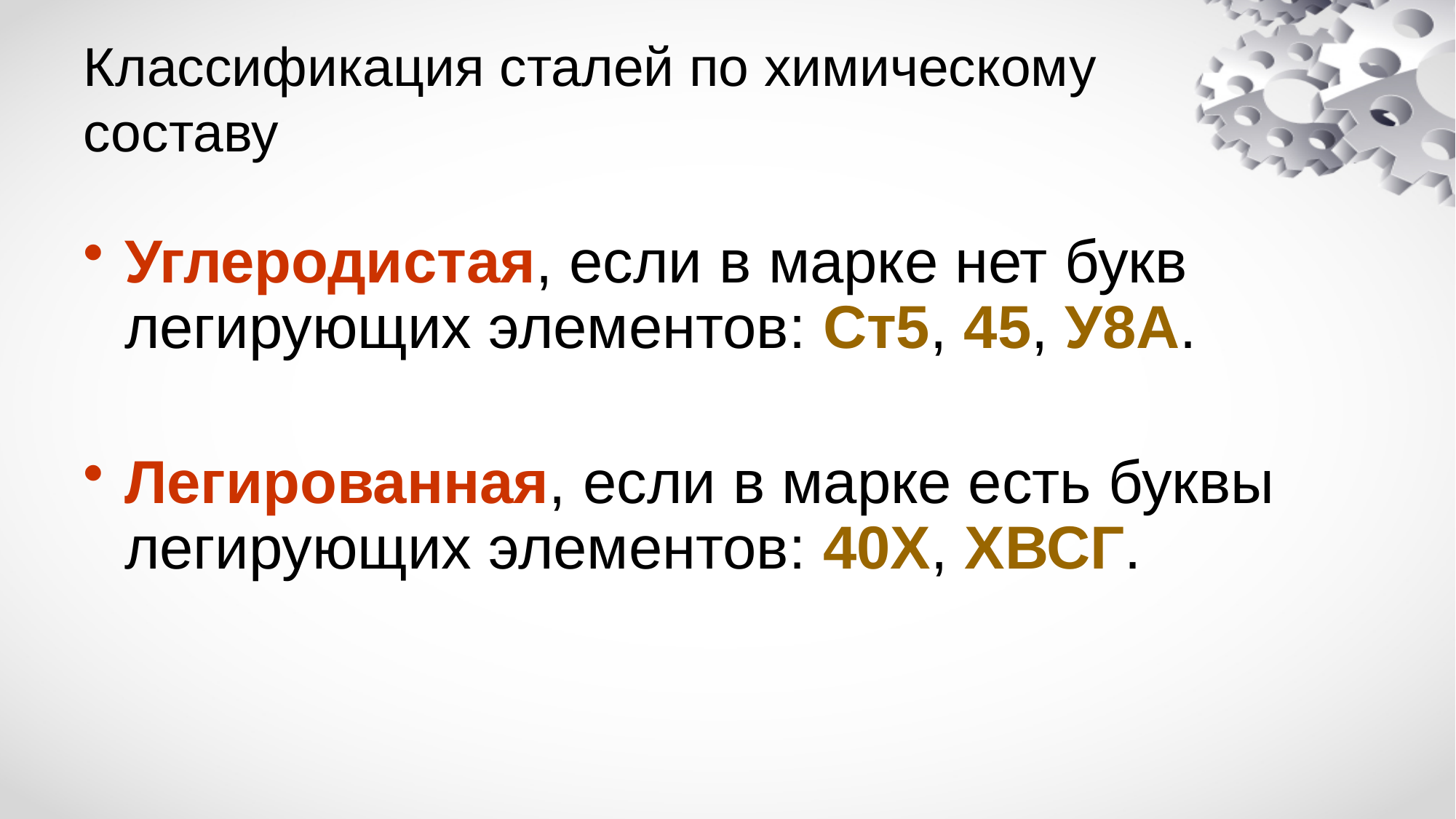

# Классификация сталей по химическому составу

Углеродистая, если в марке нет букв легирующих элементов: Ст5, 45, У8А.

Легированная, если в марке есть буквы легирующих элементов: 40Х, ХВСГ.